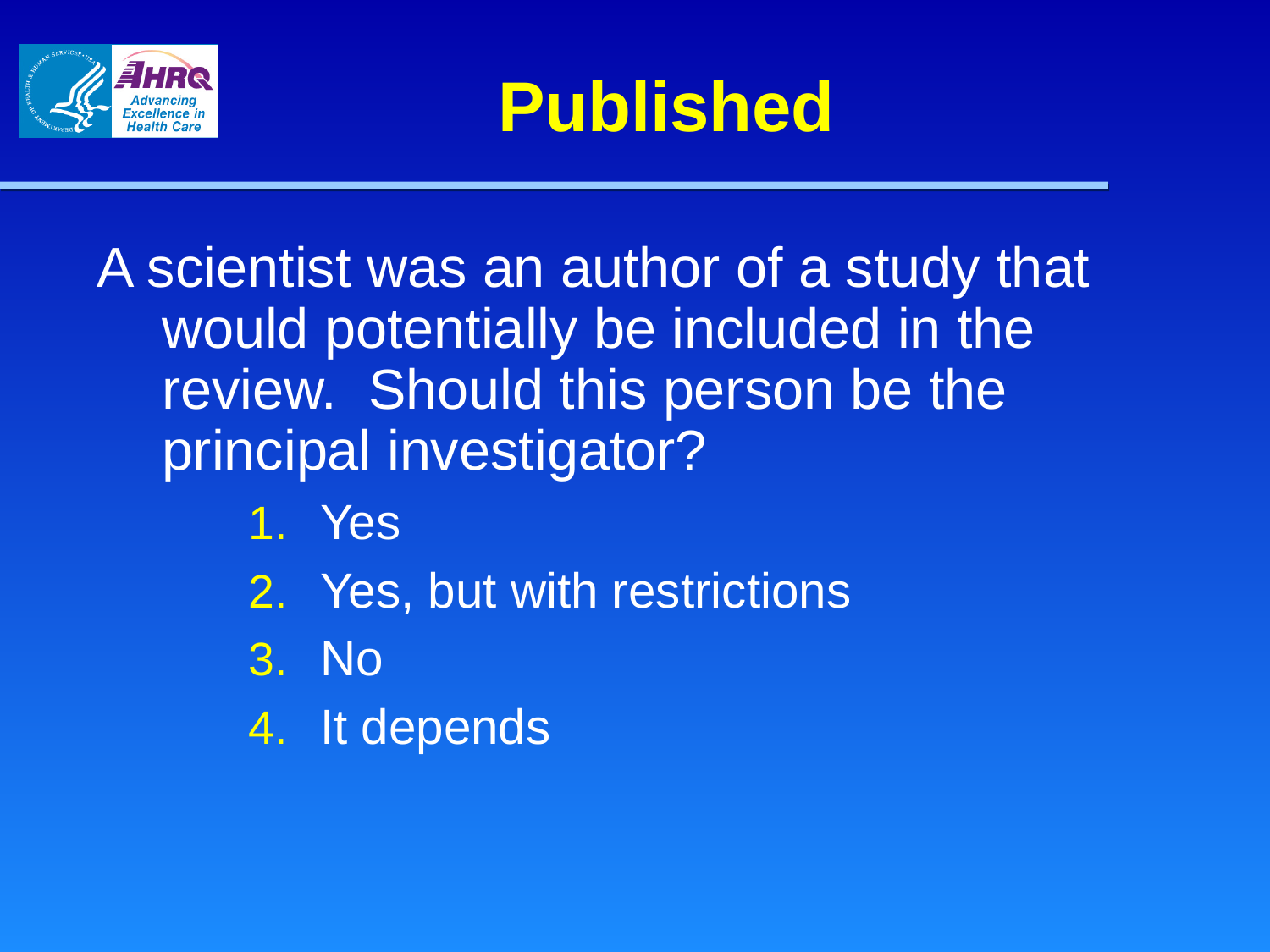

# Published
A scientist was an author of a study that would potentially be included in the review.  Should this person be the principal investigator?
Yes
Yes, but with restrictions
No
It depends